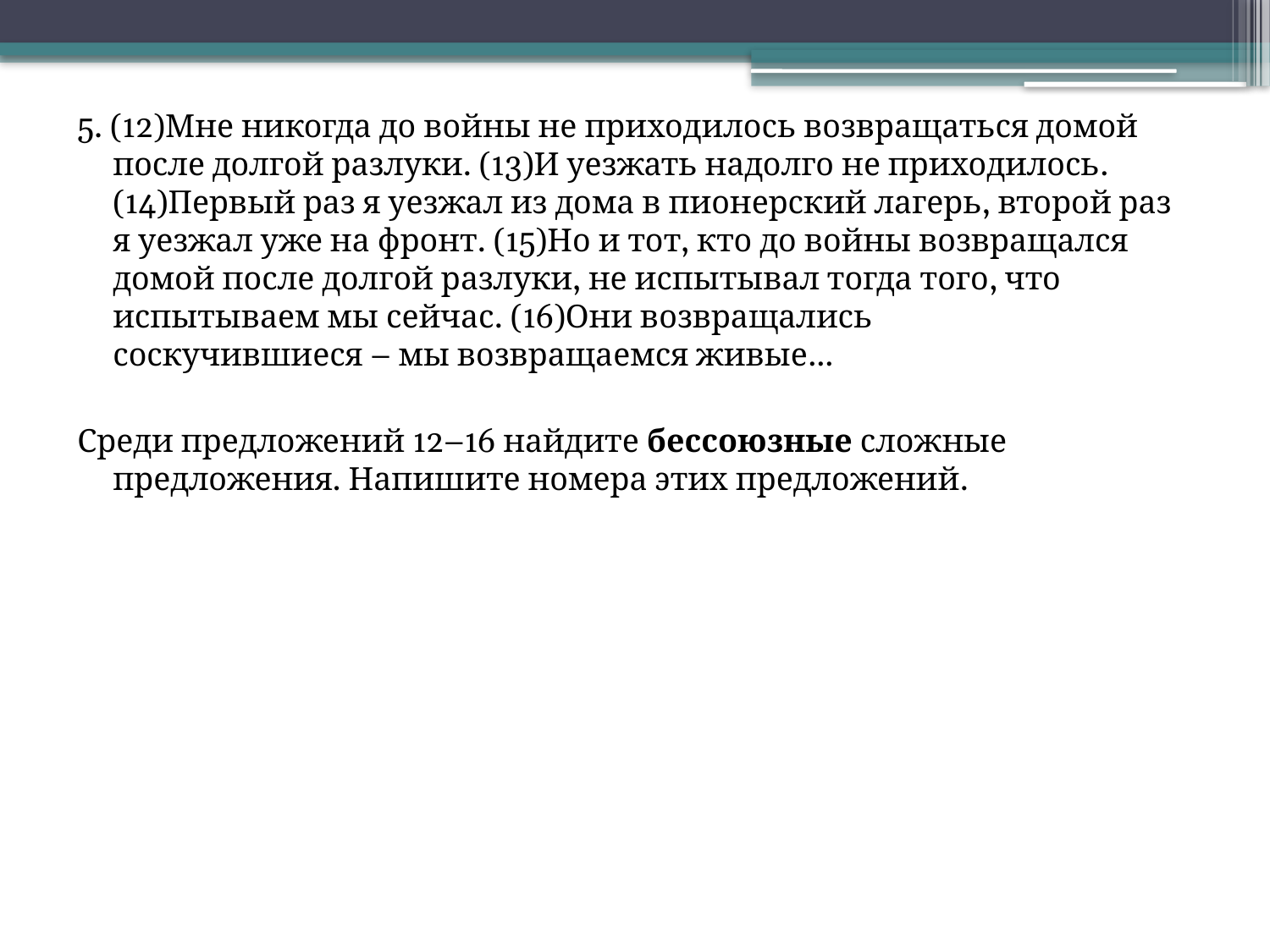

5. (12)Мне никогда до войны не приходилось возвращаться домой после долгой разлуки. (13)И уезжать надолго не приходилось. (14)Первый раз я уезжал из дома в пионерский лагерь, второй раз я уезжал уже на фронт. (15)Но и тот, кто до войны возвращался домой после долгой разлуки, не испытывал тогда того, что испытываем мы сейчас. (16)Они возвращались соскучившиеся – мы возвращаемся живые...

Среди предложений 12–16 найдите бессоюзные сложные предложения. Напишите номера этих предложений.